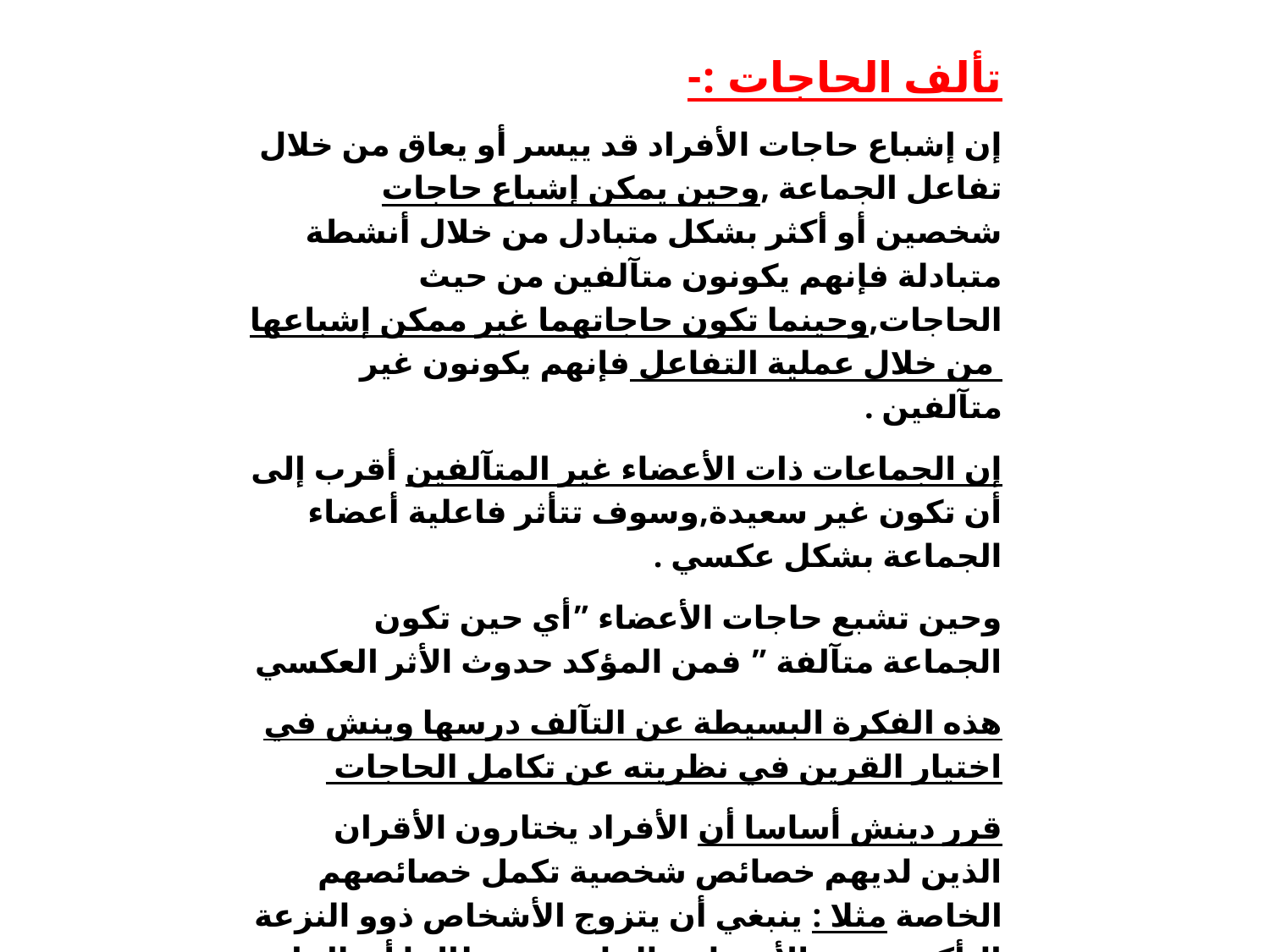

تألف الحاجات :-
إن إشباع حاجات الأفراد قد ييسر أو يعاق من خلال تفاعل الجماعة ,وحين يمكن إشباع حاجات شخصين أو أكثر بشكل متبادل من خلال أنشطة متبادلة فإنهم يكونون متآلفين من حيث الحاجات,وحينما تكون حاجاتهما غير ممكن إشباعها  من خلال عملية التفاعل فإنهم يكونون غير متآلفين .
إن الجماعات ذات الأعضاء غير المتآلفين أقرب إلى أن تكون غير سعيدة,وسوف تتأثر فاعلية أعضاء الجماعة بشكل عكسي .
وحين تشبع حاجات الأعضاء ”أي حين تكون الجماعة متآلفة ” فمن المؤكد حدوث الأثر العكسي
هذه الفكرة البسيطة عن التآلف درسها وينش في اختيار القرين في نظريته عن تكامل الحاجات
قرر دينش أساسا أن الأفراد يختارون الأقران الذين لديهم خصائص شخصية تكمل خصائصهم الخاصة مثلا : ينبغي أن يتزوج الأشخاص ذوو النزعة التأكيدية من الأشخاص الخاضعين ،طالما أن الحاجة لتأكيد الذات عن شخص ما يمكن أن تشبع من خلال التفاعل مع شخص يحتاج لأن يكون خاضعا .